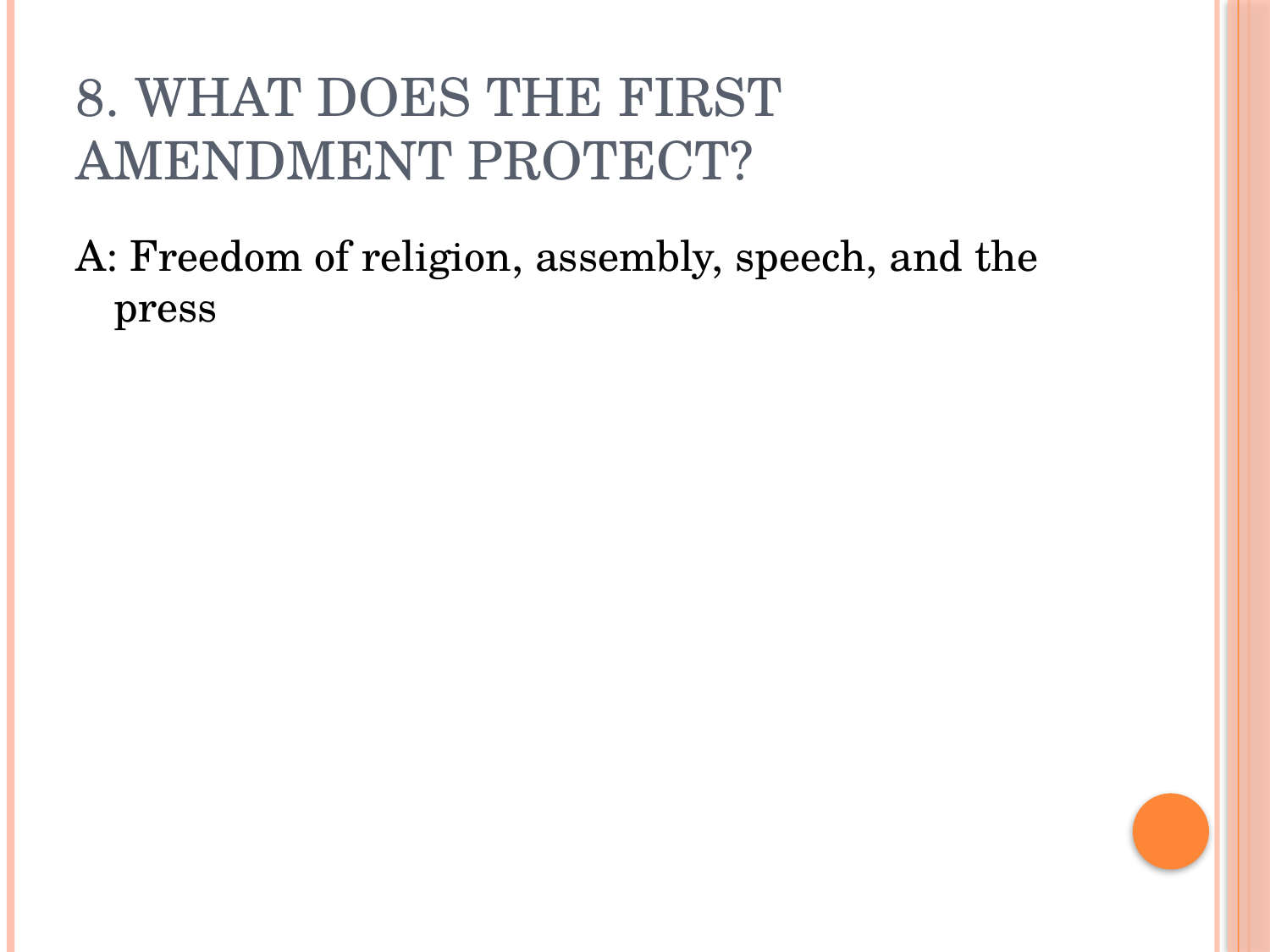

# 8. What does the first amendment protect?
A: Freedom of religion, assembly, speech, and the press